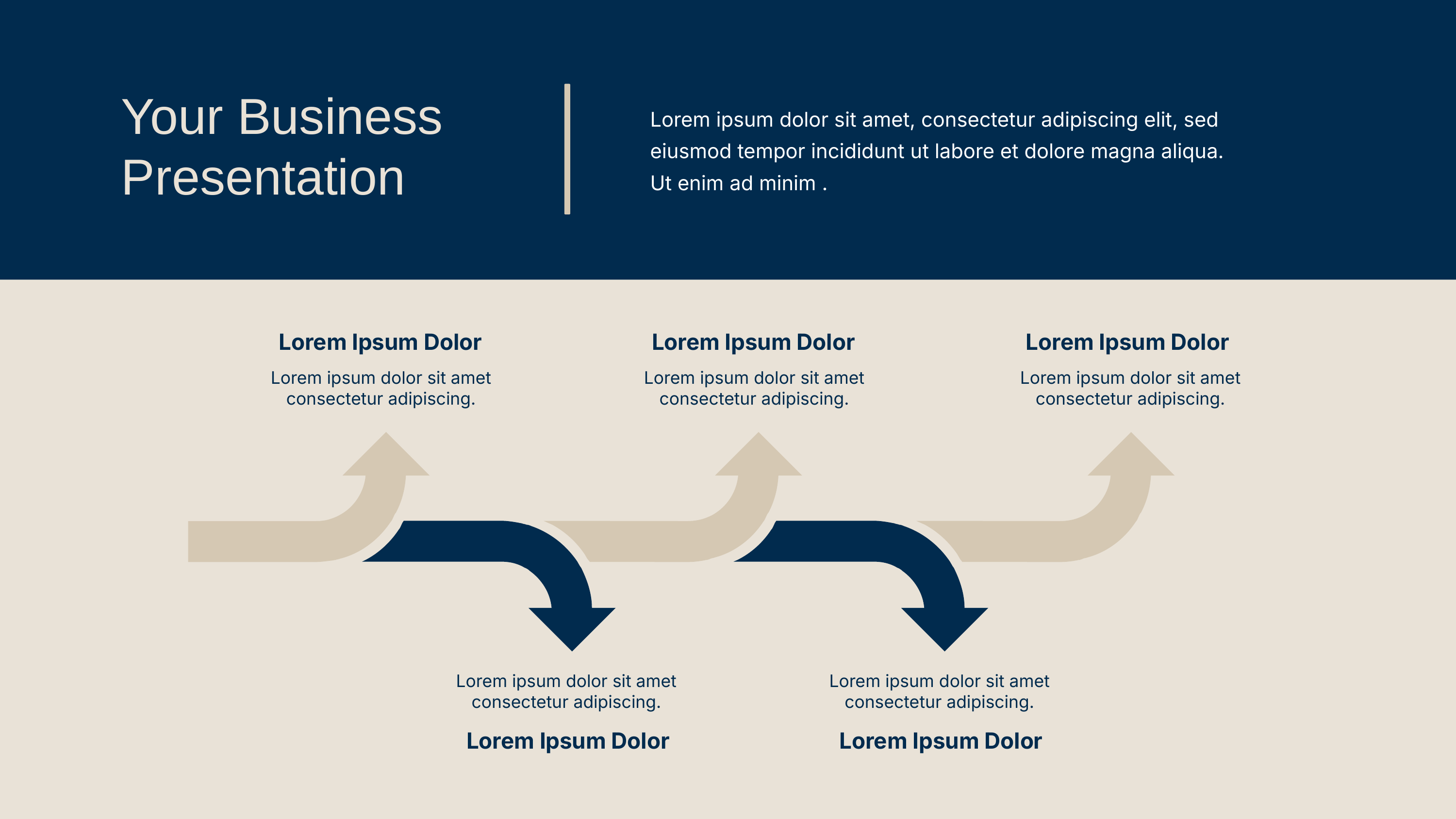

Your Business Presentation
Lorem ipsum dolor sit amet, consectetur adipiscing elit, sed
eiusmod tempor incididunt ut labore et dolore magna aliqua.
Ut enim ad minim .

Lorem Ipsum Dolor
Lorem Ipsum Dolor
Lorem Ipsum Dolor
Lorem ipsum dolor sit amet consectetur adipiscing.
Lorem ipsum dolor sit amet consectetur adipiscing.
Lorem ipsum dolor sit amet consectetur adipiscing.

Lorem ipsum dolor sit amet consectetur adipiscing.
Lorem ipsum dolor sit amet consectetur adipiscing.
Lorem Ipsum Dolor
Lorem Ipsum Dolor